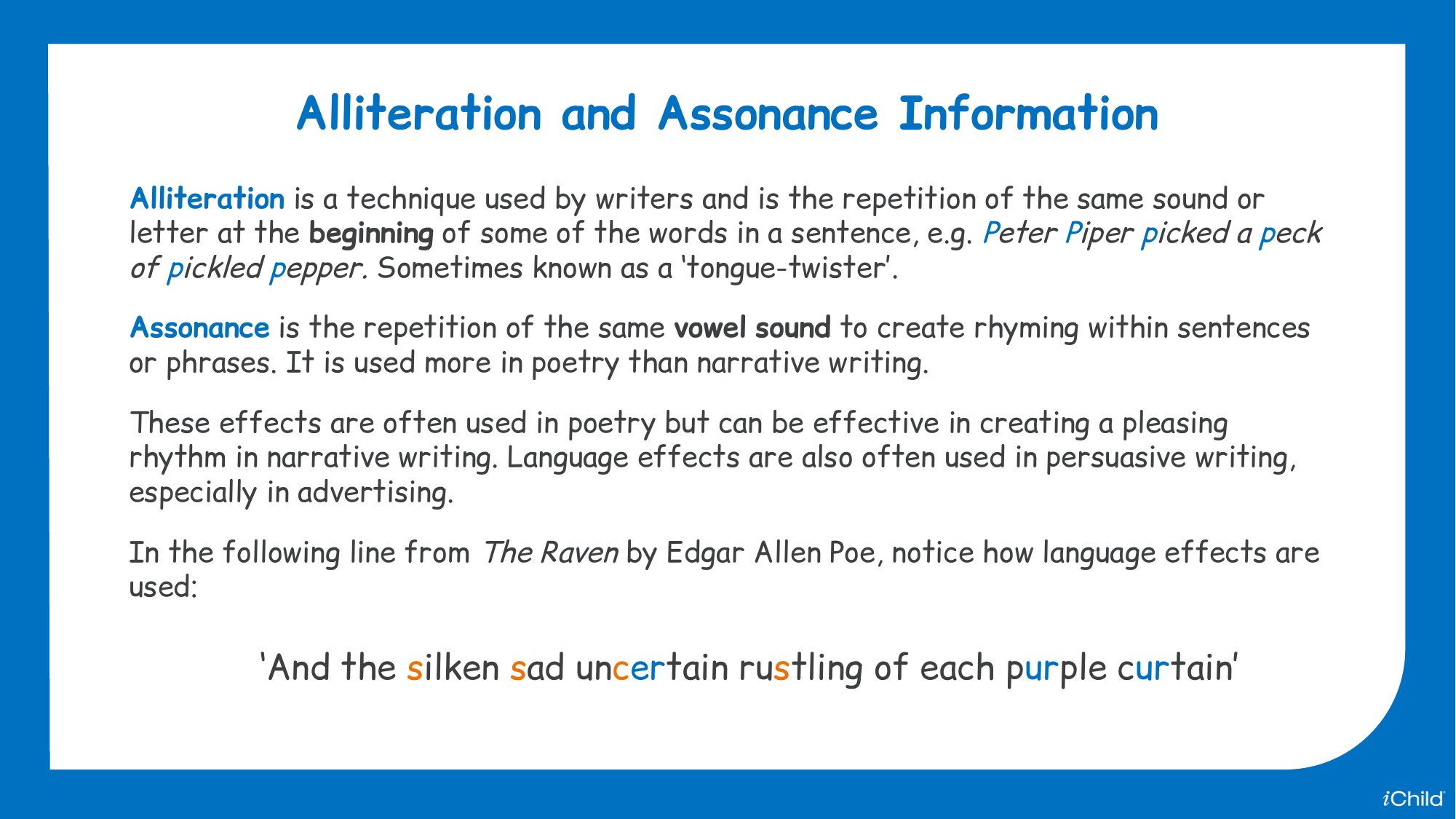

Alliteration and Assonance Information
Alliteration is a technique used by writers and is the repetition of the same sound or letter at the beginning of some of the words in a sentence, e.g. Peter Piper picked a peck of pickled pepper. Sometimes known as a ‘tongue-twister’.
Assonance is the repetition of the same vowel sound to create rhyming within sentences or phrases. It is used more in poetry than narrative writing.
These effects are often used in poetry but can be effective in creating a pleasing rhythm in narrative writing. Language effects are also often used in persuasive writing, especially in advertising.
In the following line from The Raven by Edgar Allen Poe, notice how language effects are used:
‘And the silken sad uncertain rustling of each purple curtain’